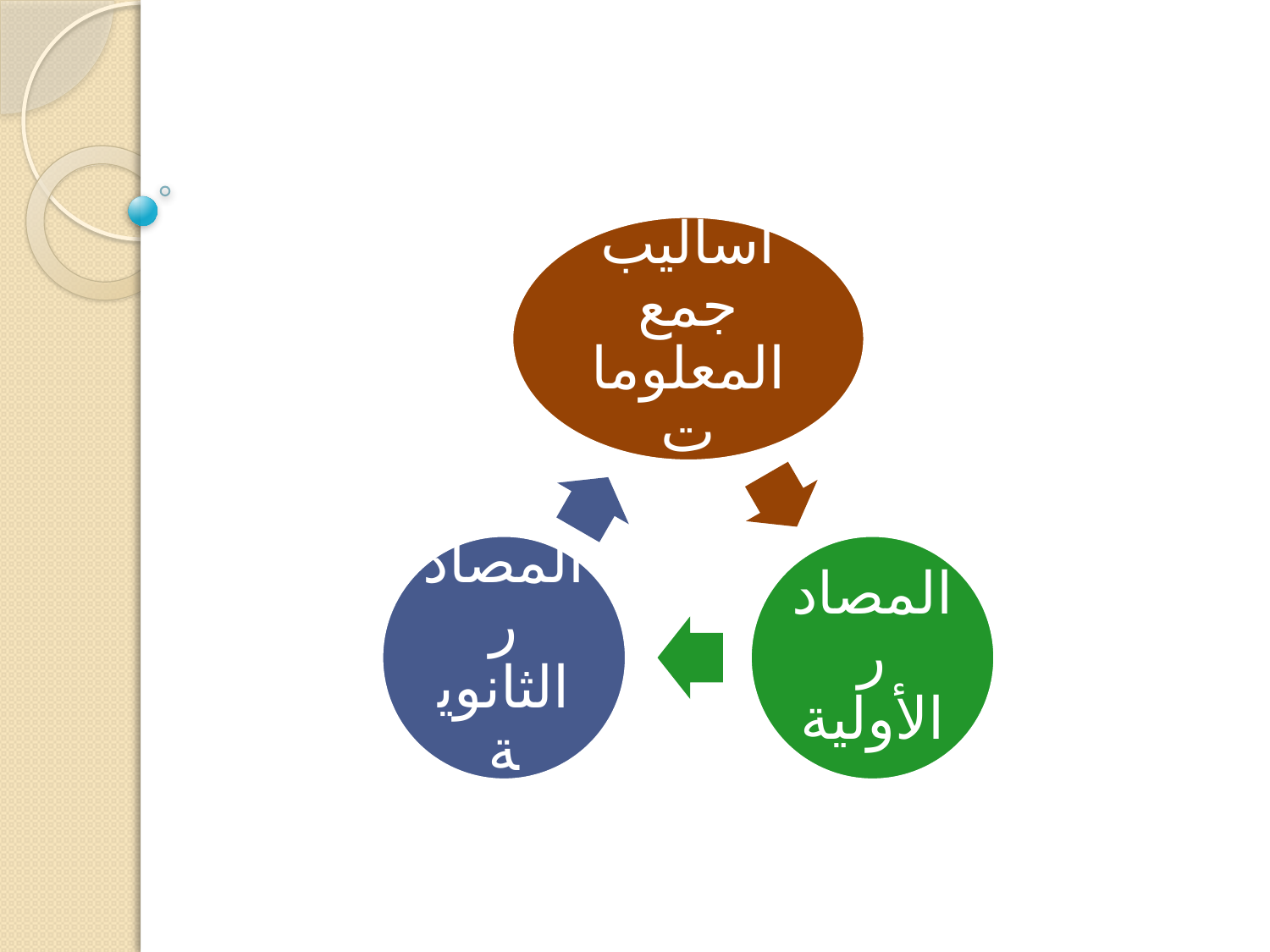

أساليب جمع المعلومات

المصادر الأولية

المصادر الثانوية